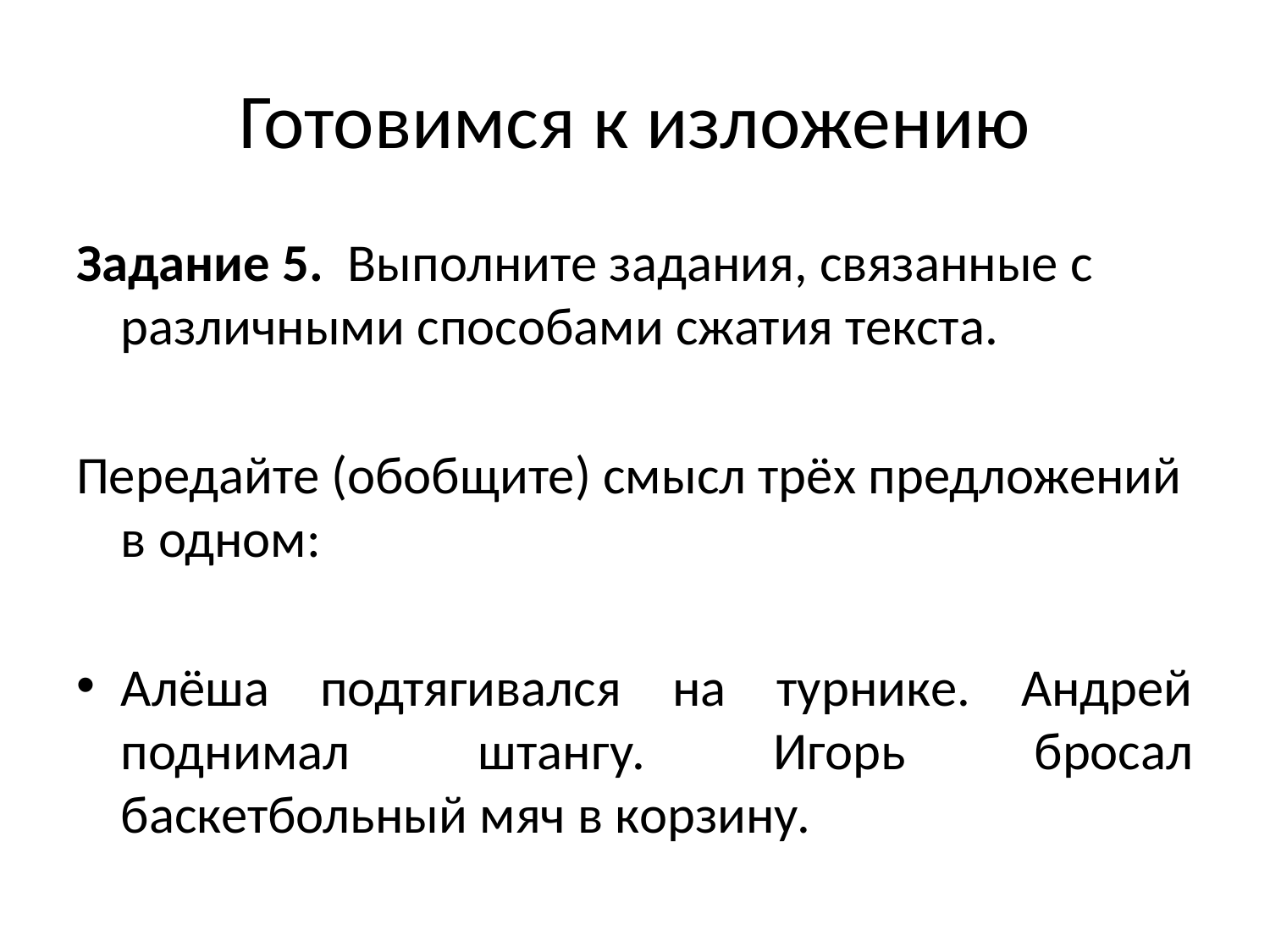

# Готовимся к изложению
Задание 5.  Выполните задания, связанные с различными способами сжатия текста.

Передайте (обобщите) смысл трёх предложений в одном:

Алёша подтягивался на турнике. Андрей поднимал штангу. Игорь бросал баскетбольный мяч в корзину.